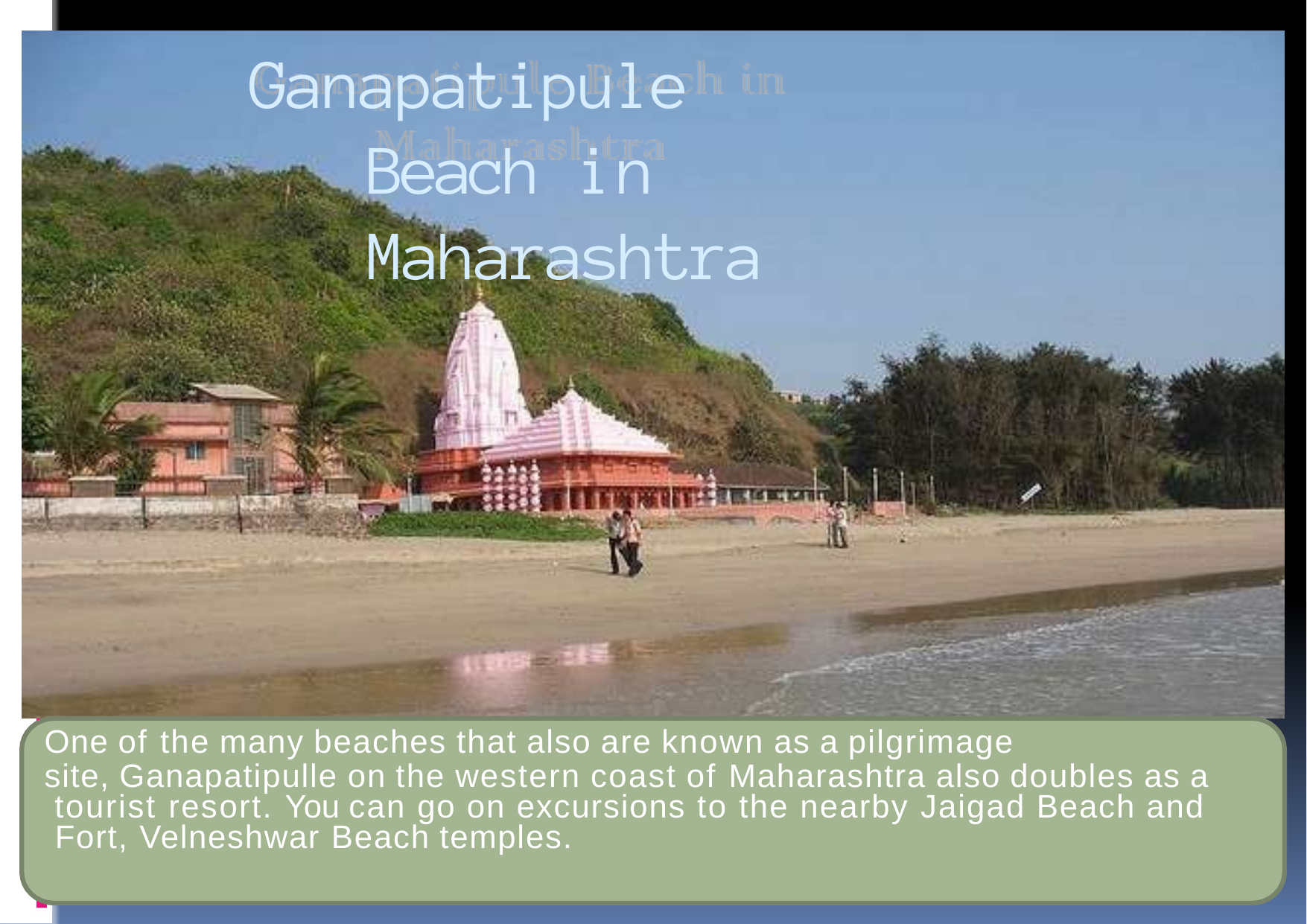

# Ganapatipule Beach in  Maharashtra
One of the many beaches that also are known as a pilgrimage
site, Ganapatipulle on the western coast of Maharashtra also doubles as a  tourist resort. You can go on excursions to the nearby Jaigad Beach and  Fort, Velneshwar Beach temples.